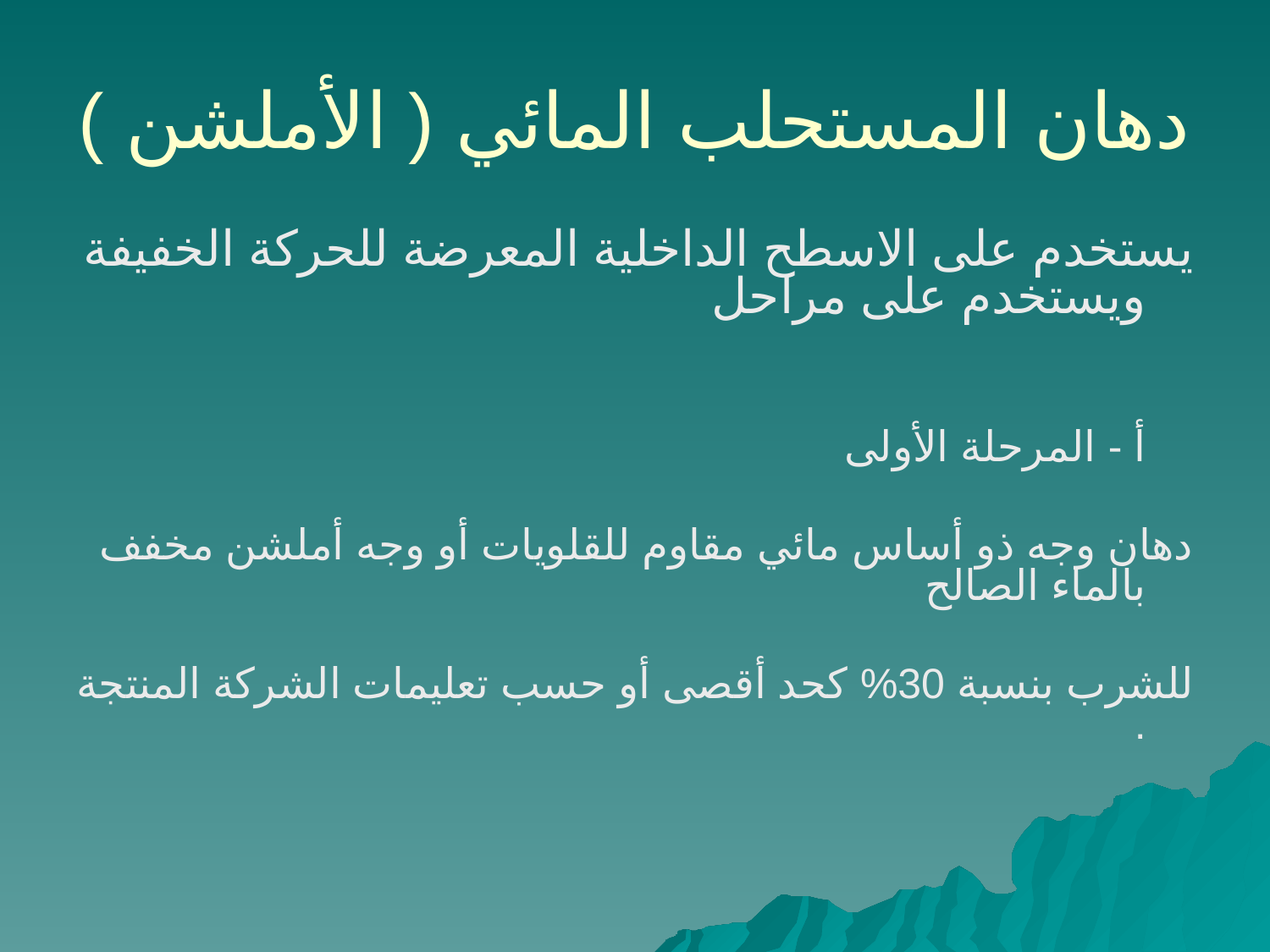

# دهان المستحلب المائي ( الأملشن )
يستخدم على الاسطح الداخلية المعرضة للحركة الخفيفة ويستخدم على مراحل

أ - المرحلة الأولى

دهان وجه ذو أساس مائي مقاوم للقلويات أو وجه أملشن مخفف بالماء الصالح

للشرب بنسبة 30% كحد أقصى أو حسب تعليمات الشركة المنتجة .